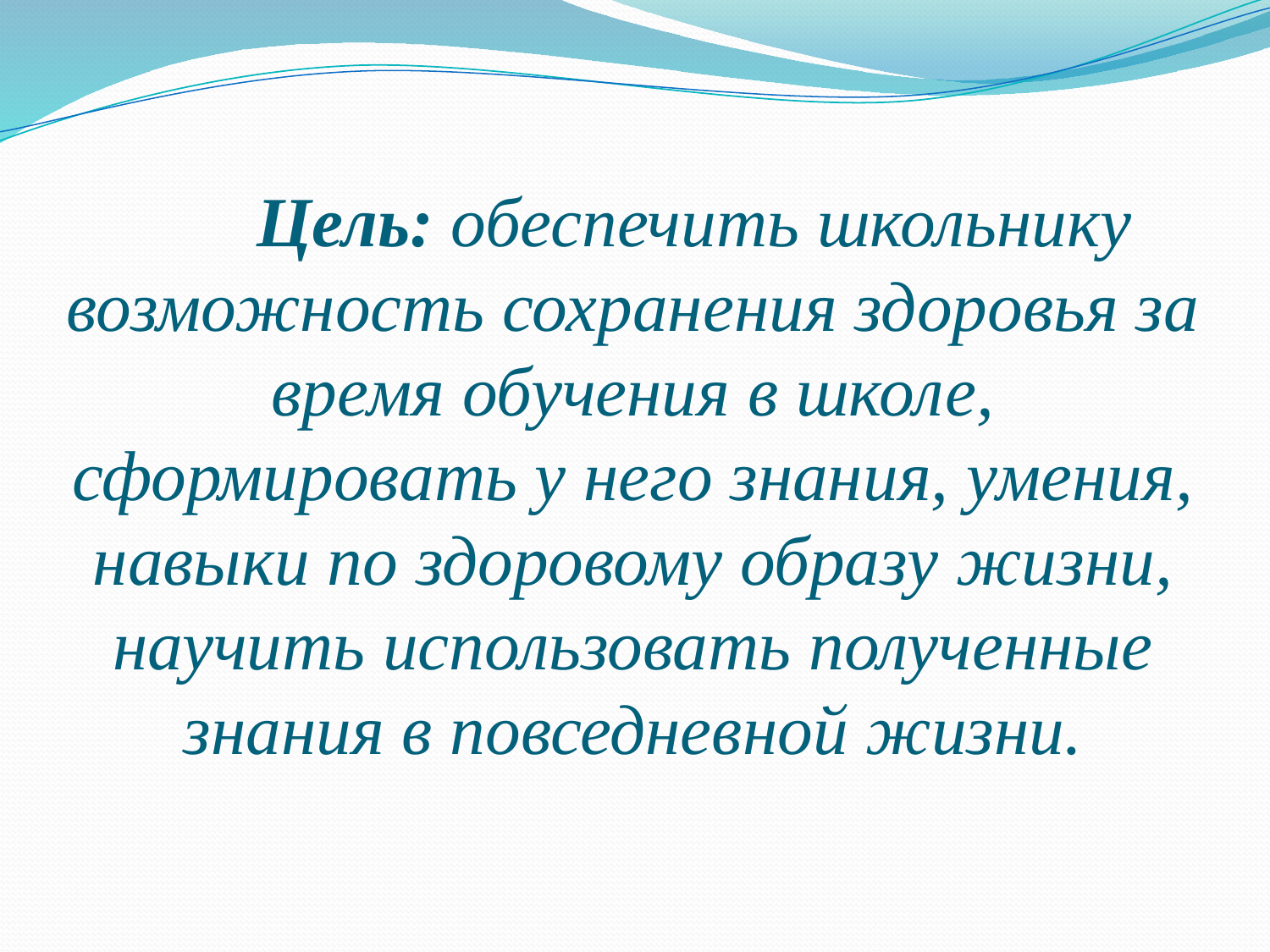

# Цель: обеспечить школьнику возможность сохранения здоровья за время обучения в школе, сформировать у него знания, умения, навыки по здоровому образу жизни, научить использовать полученные знания в повседневной жизни.